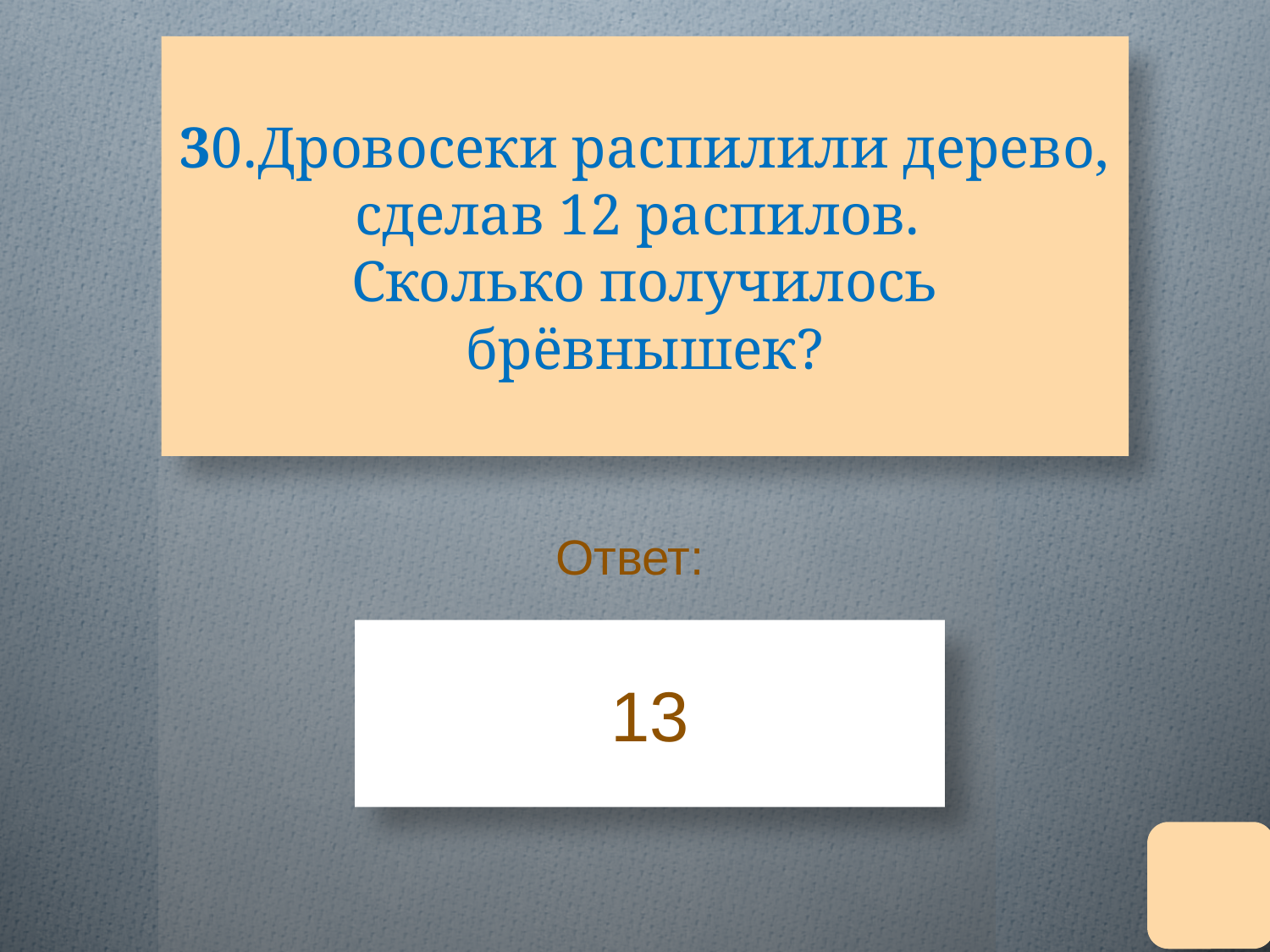

# 30.Дровосеки распилили дерево, сделав 12 распилов. Сколько получилось брёвнышек?
Ответ:
13